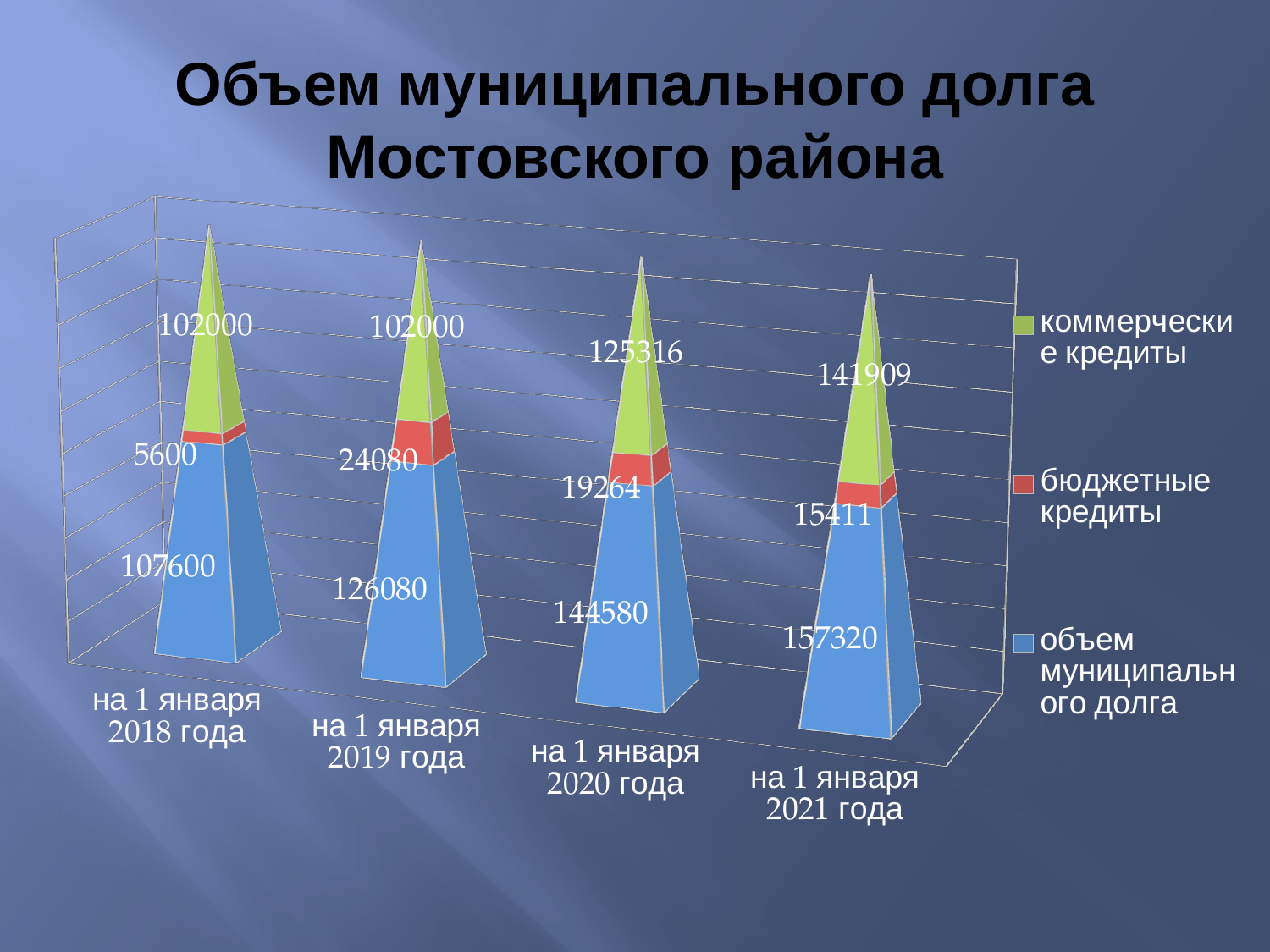

# Объем муниципального долга Мостовского района

[unsupported chart]